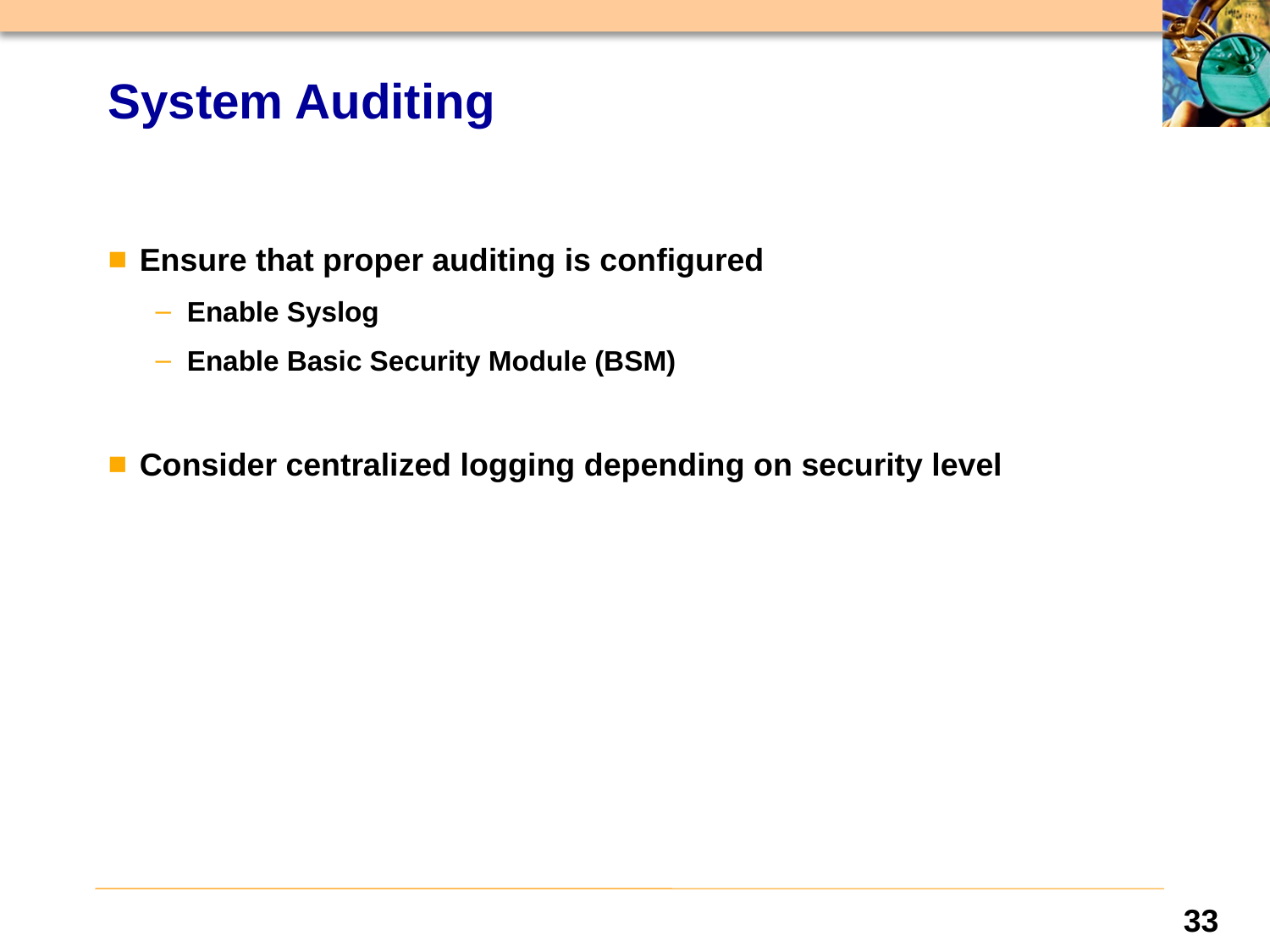

# System Auditing

Ensure that proper auditing is configured
Enable Syslog
Enable Basic Security Module (BSM)

Consider centralized logging depending on security level